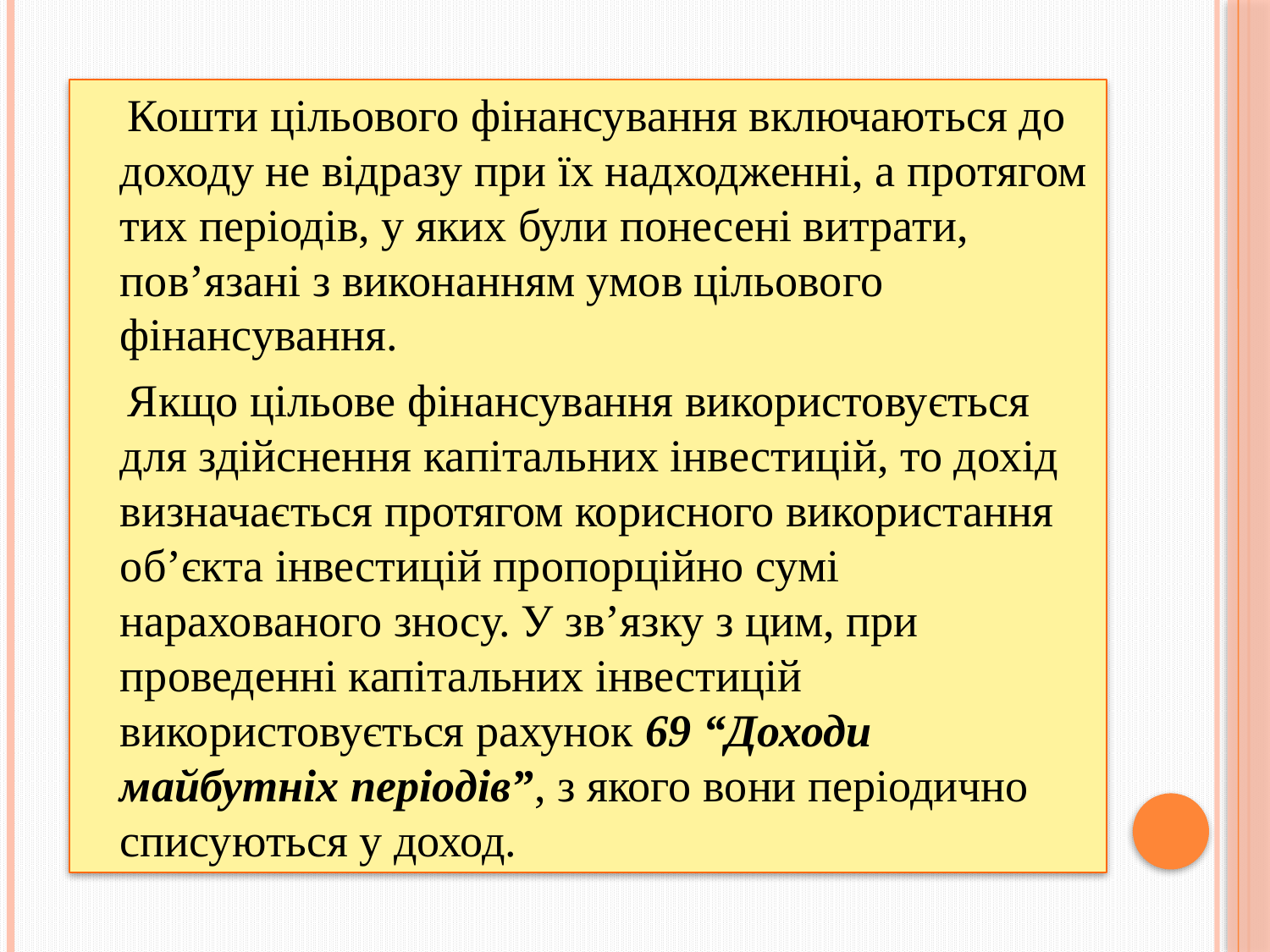

Кошти цільового фінансування включаються до доходу не відразу при їх надходженні, а протягом тих періодів, у яких були понесені витрати, пов’язані з виконанням умов цільового фінансування.
    Якщо цільове фінансування використовується для здійснення капітальних інвестицій, то дохід визначається протягом корисного використання об’єкта інвестицій пропорційно сумі нарахованого зносу. У зв’язку з цим, при проведенні капітальних інвестицій використовується рахунок 69 “Доходи майбутніх періодів”, з якого вони періодично списуються у доход.